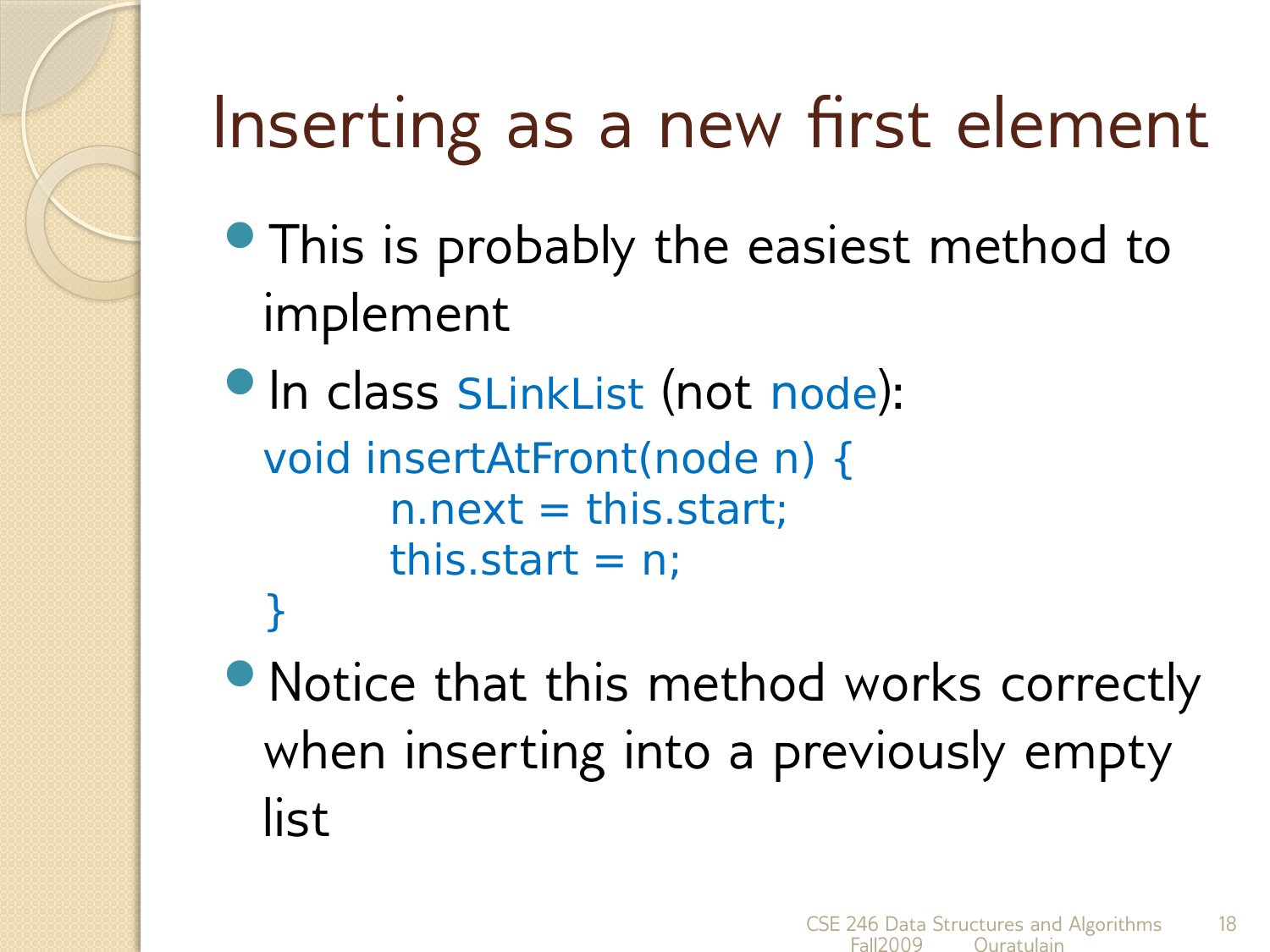

# Inserting as a new first element
This is probably the easiest method to implement
In class SLinkList (not node):
void insertAtFront(node n) {
	n.next = this.start;
	this.start = n;
}
Notice that this method works correctly when inserting into a previously empty list
CSE 246 Data Structures and Algorithms          Fall2009        Quratulain
18